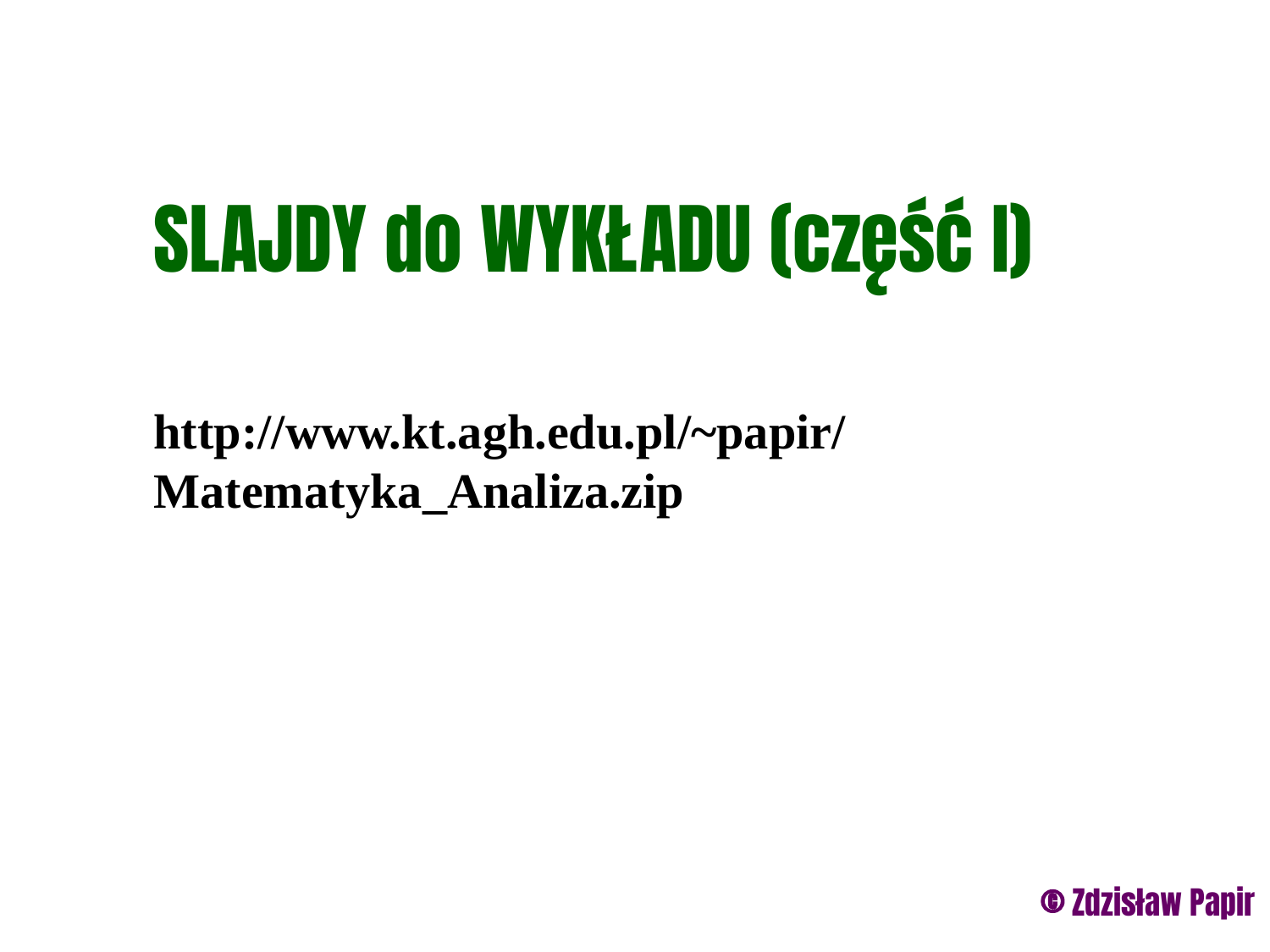

SLAJDY do WYKŁADU (część I)
http://www.kt.agh.edu.pl/~papir/
Matematyka_Analiza.zip
© Zdzisław Papir